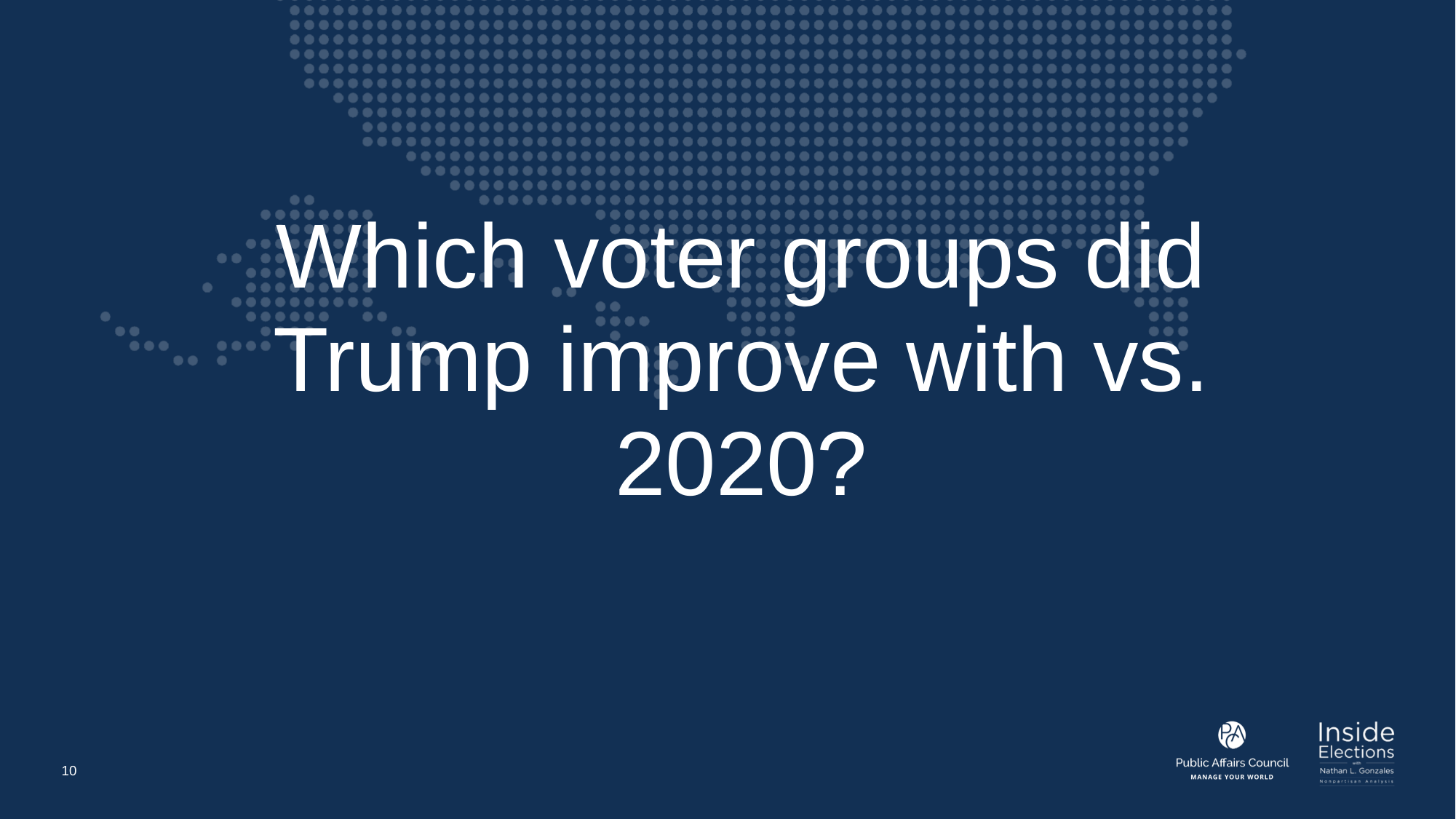

Which voter groups did Trump improve with vs. 2020?